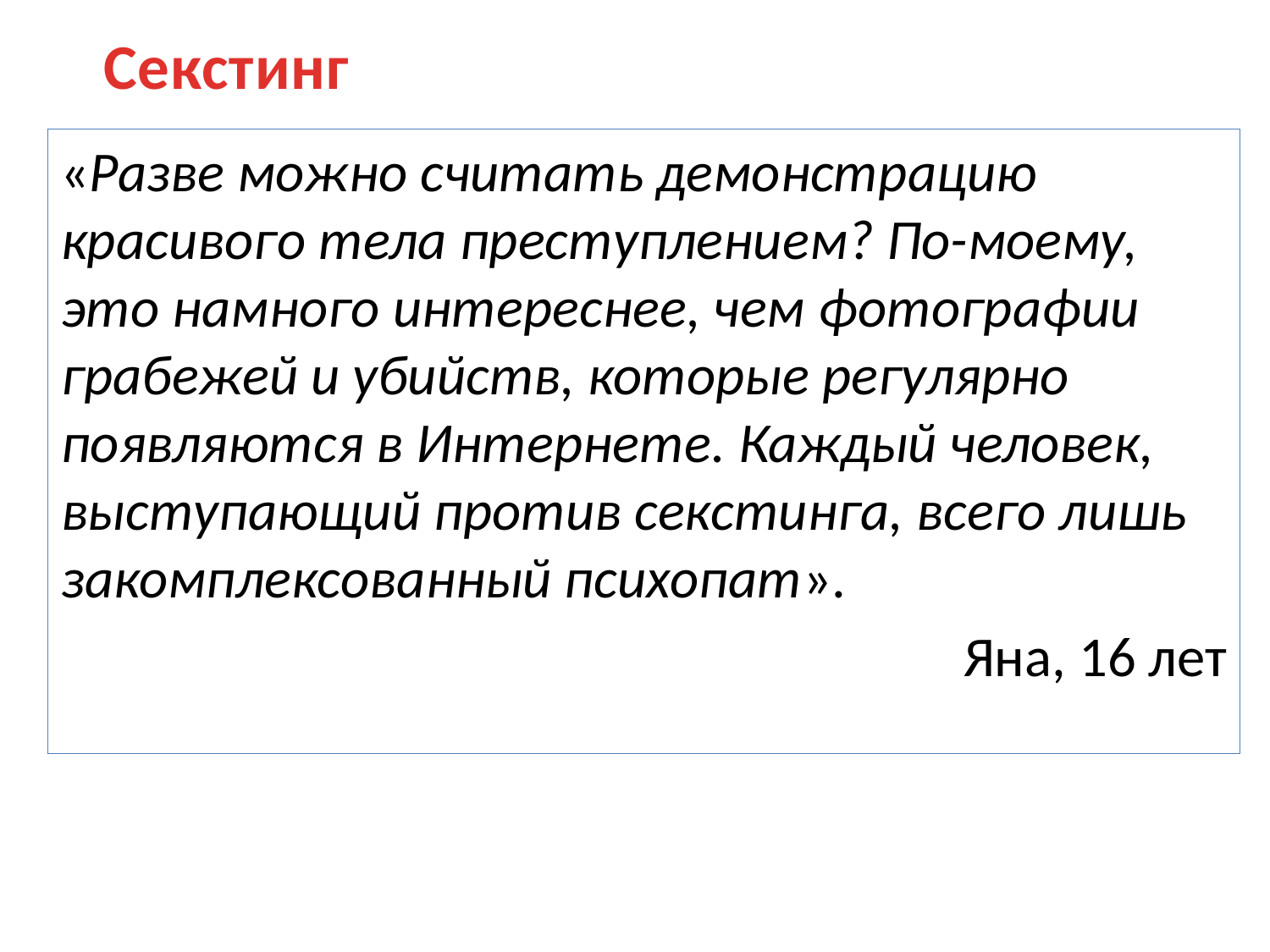

Секстинг
«Разве можно считать демонстрацию красивого тела преступлением? По-моему, это намного интереснее, чем фотографии грабежей и убийств, которые регулярно появляются в Интернете. Каждый человек, выступающий против секстинга, всего лишь закомплексованный психопат».
Яна, 16 лет